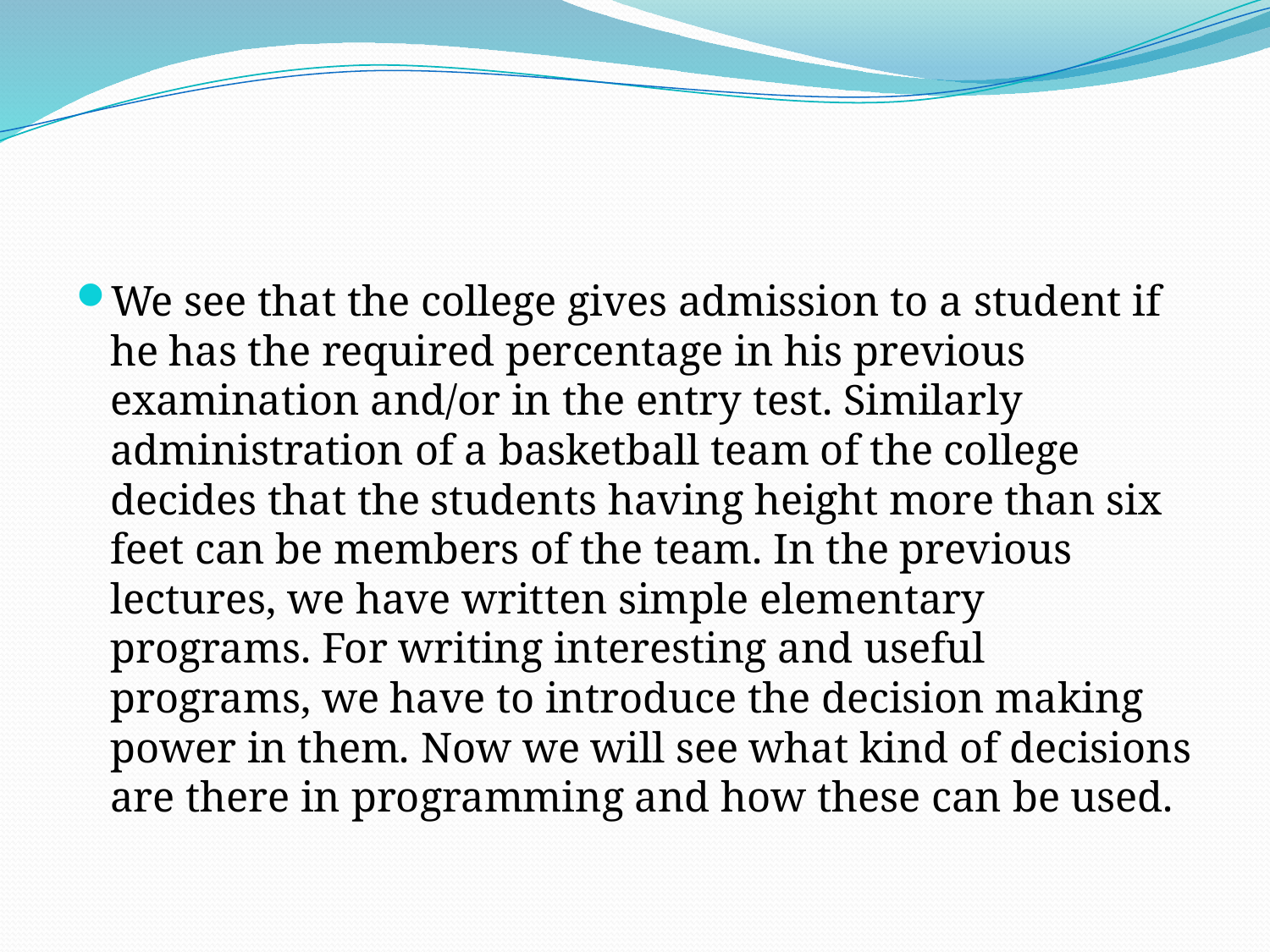

#
We see that the college gives admission to a student if he has the required percentage in his previous examination and/or in the entry test. Similarly administration of a basketball team of the college decides that the students having height more than six feet can be members of the team. In the previous lectures, we have written simple elementary programs. For writing interesting and useful programs, we have to introduce the decision making power in them. Now we will see what kind of decisions are there in programming and how these can be used.